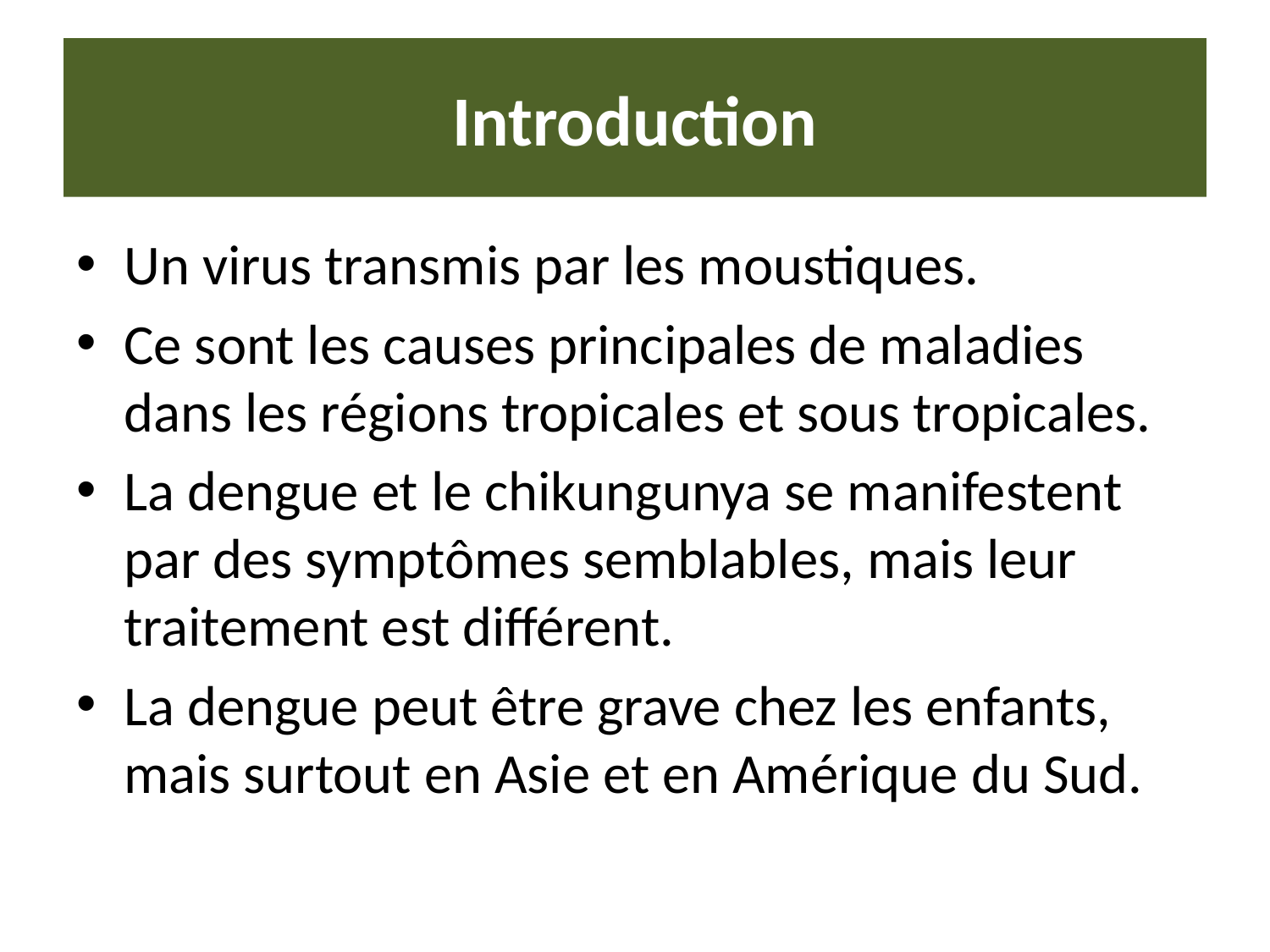

# Introduction
Un virus transmis par les moustiques.
Ce sont les causes principales de maladies dans les régions tropicales et sous tropicales.
La dengue et le chikungunya se manifestent par des symptômes semblables, mais leur traitement est différent.
La dengue peut être grave chez les enfants, mais surtout en Asie et en Amérique du Sud.